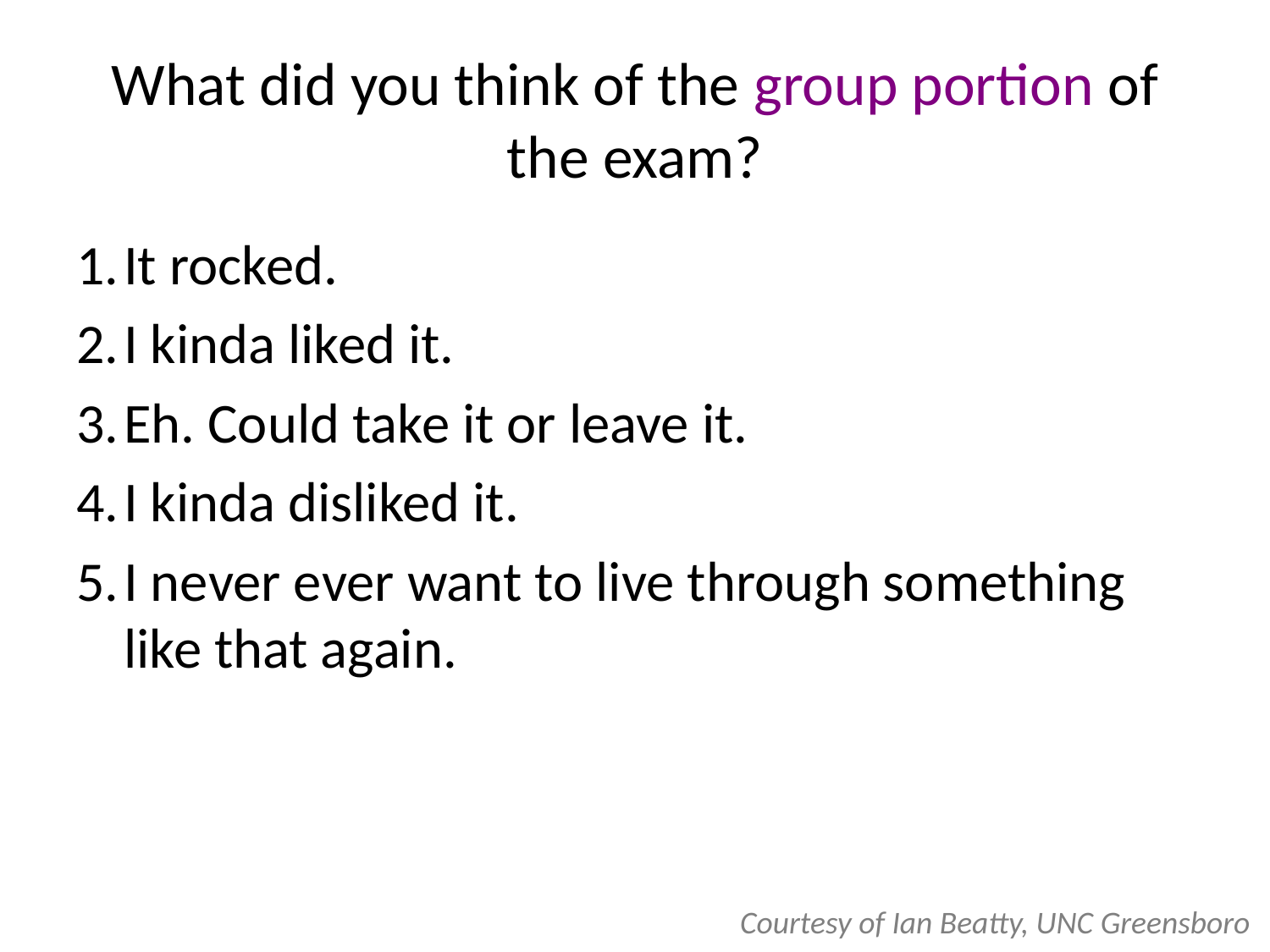

# What did you think of the group portion of the exam?
It rocked.
I kinda liked it.
Eh. Could take it or leave it.
I kinda disliked it.
I never ever want to live through something like that again.
Courtesy of Ian Beatty, UNC Greensboro